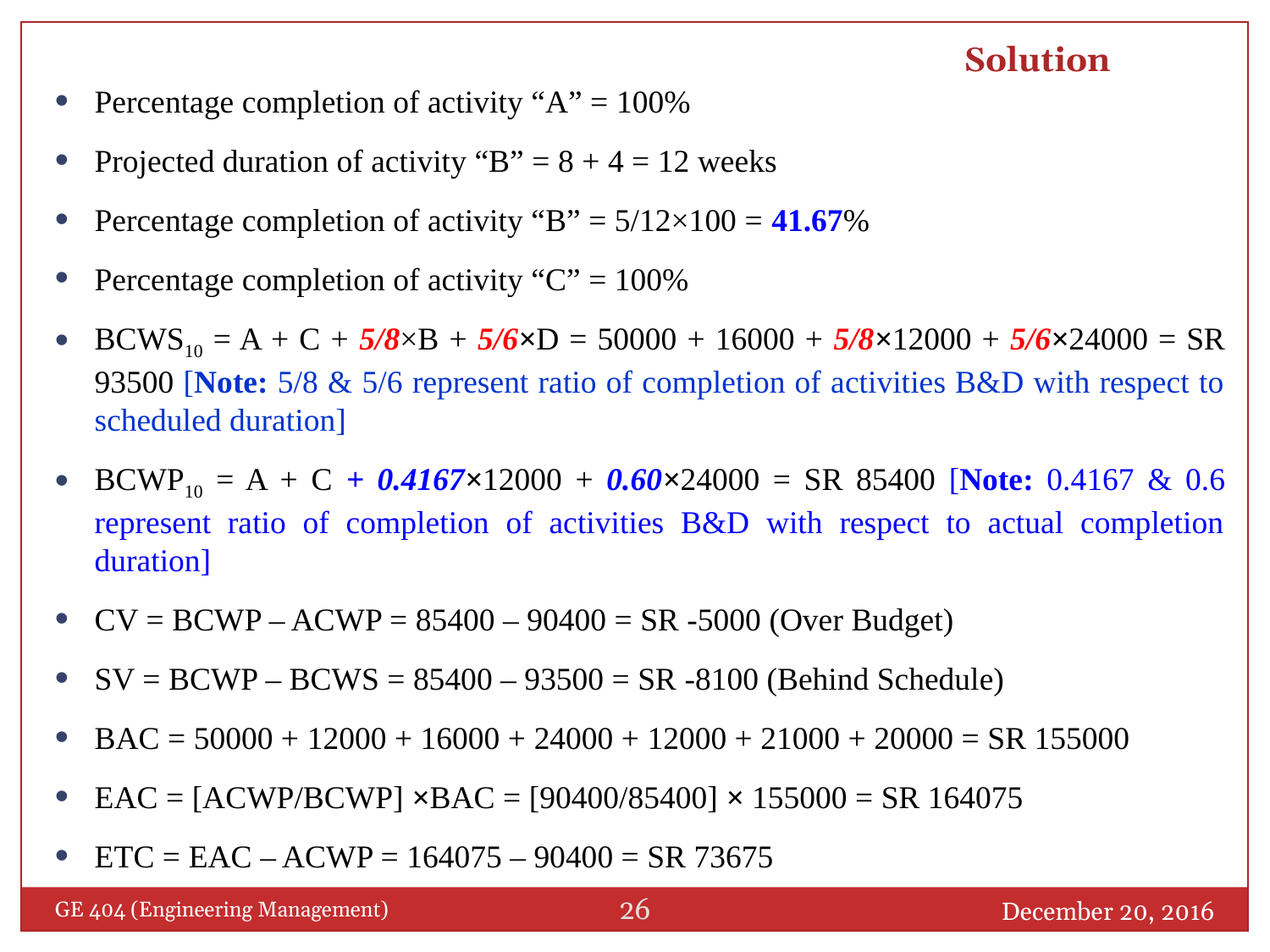

Solution
Percentage completion of activity “A” = 100%
Projected duration of activity “B” = 8 + 4 = 12 weeks
Percentage completion of activity “B” = 5/12×100 = 41.67%
Percentage completion of activity “C” = 100%
BCWS10 = A + C + 5/8×B + 5/6×D = 50000 + 16000 + 5/8×12000 + 5/6×24000 = SR 93500 [Note: 5/8 & 5/6 represent ratio of completion of activities B&D with respect to scheduled duration]
BCWP10 = A + C + 0.4167×12000 + 0.60×24000 = SR 85400 [Note: 0.4167 & 0.6 represent ratio of completion of activities B&D with respect to actual completion duration]
CV = BCWP – ACWP = 85400 – 90400 = SR -5000 (Over Budget)
SV = BCWP – BCWS = 85400 – 93500 = SR -8100 (Behind Schedule)
BAC = 50000 + 12000 + 16000 + 24000 + 12000 + 21000 + 20000 = SR 155000
EAC = [ACWP/BCWP] ×BAC = [90400/85400] × 155000 = SR 164075
ETC = EAC – ACWP = 164075 – 90400 = SR 73675
26
December 20, 2016
GE 404 (Engineering Management)